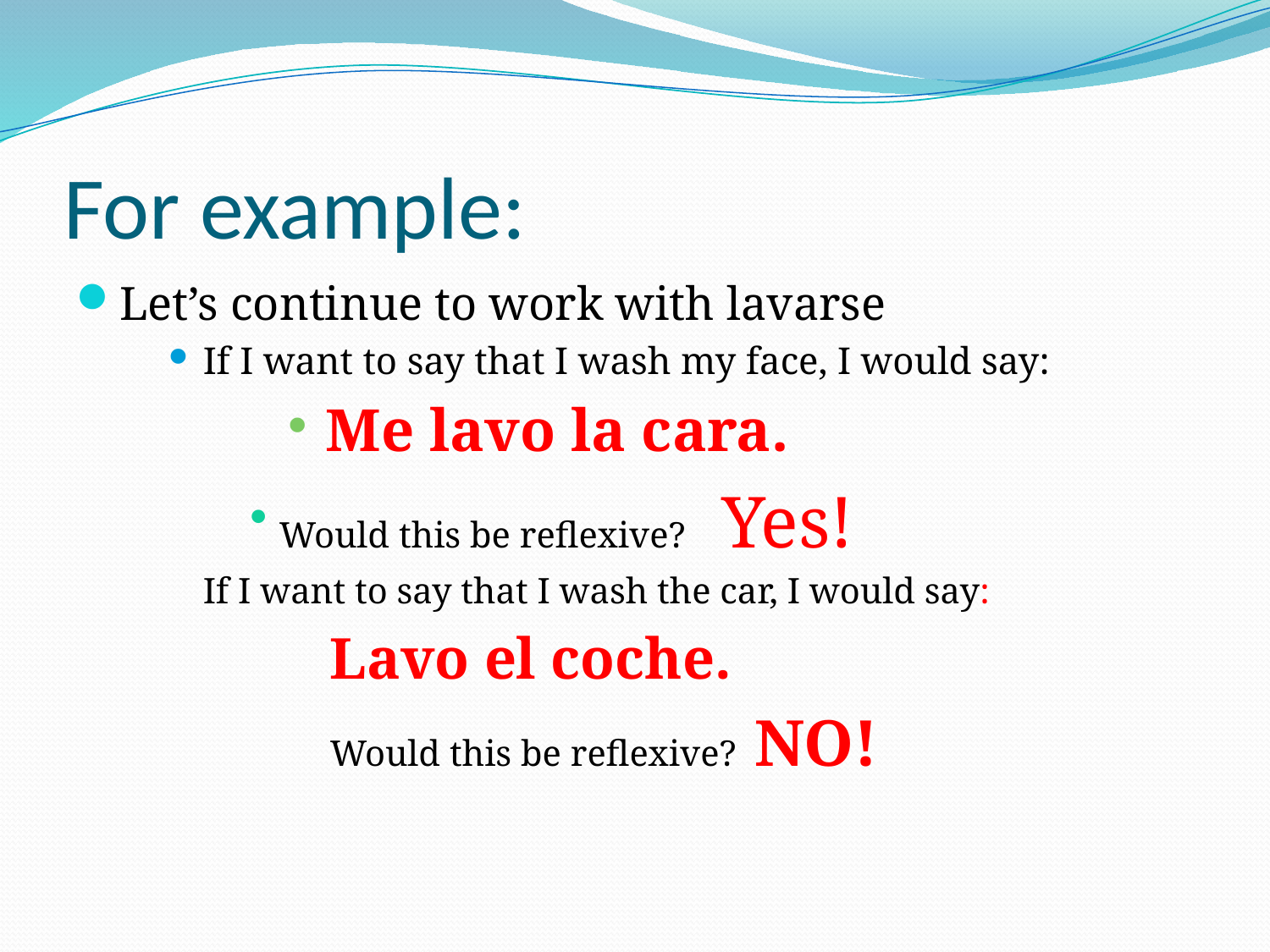

# For example:
Let’s continue to work with lavarse
If I want to say that I wash my face, I would say:
 Me lavo la cara.
Would this be reflexive?    Yes!
	If I want to say that I wash the car, I would say:
		Lavo el coche.
 		Would this be reflexive?  NO!